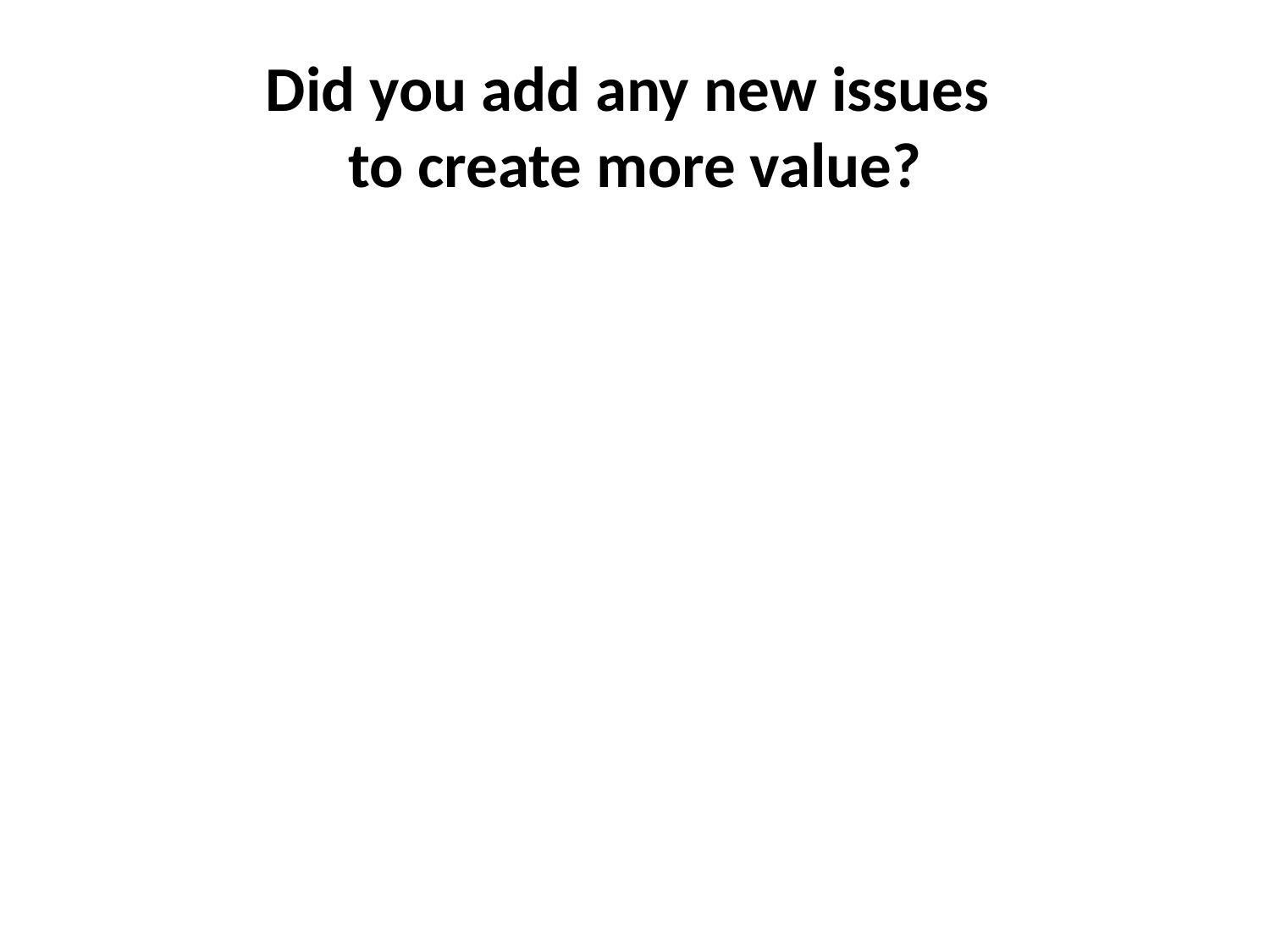

# Did you add any new issues to create more value?